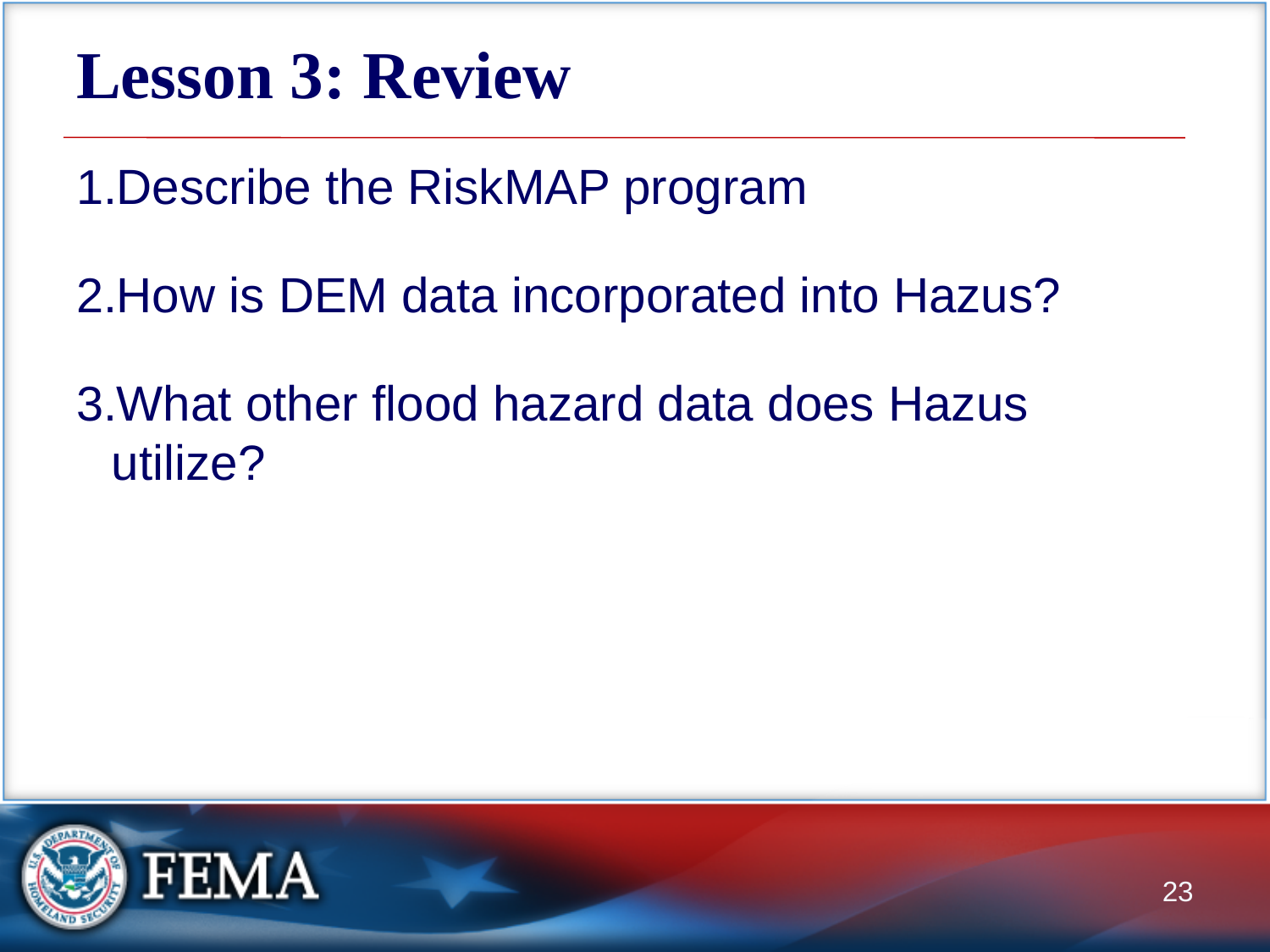

# Lesson 3: Review
Describe the RiskMAP program
How is DEM data incorporated into Hazus?
What other flood hazard data does Hazus utilize?
23